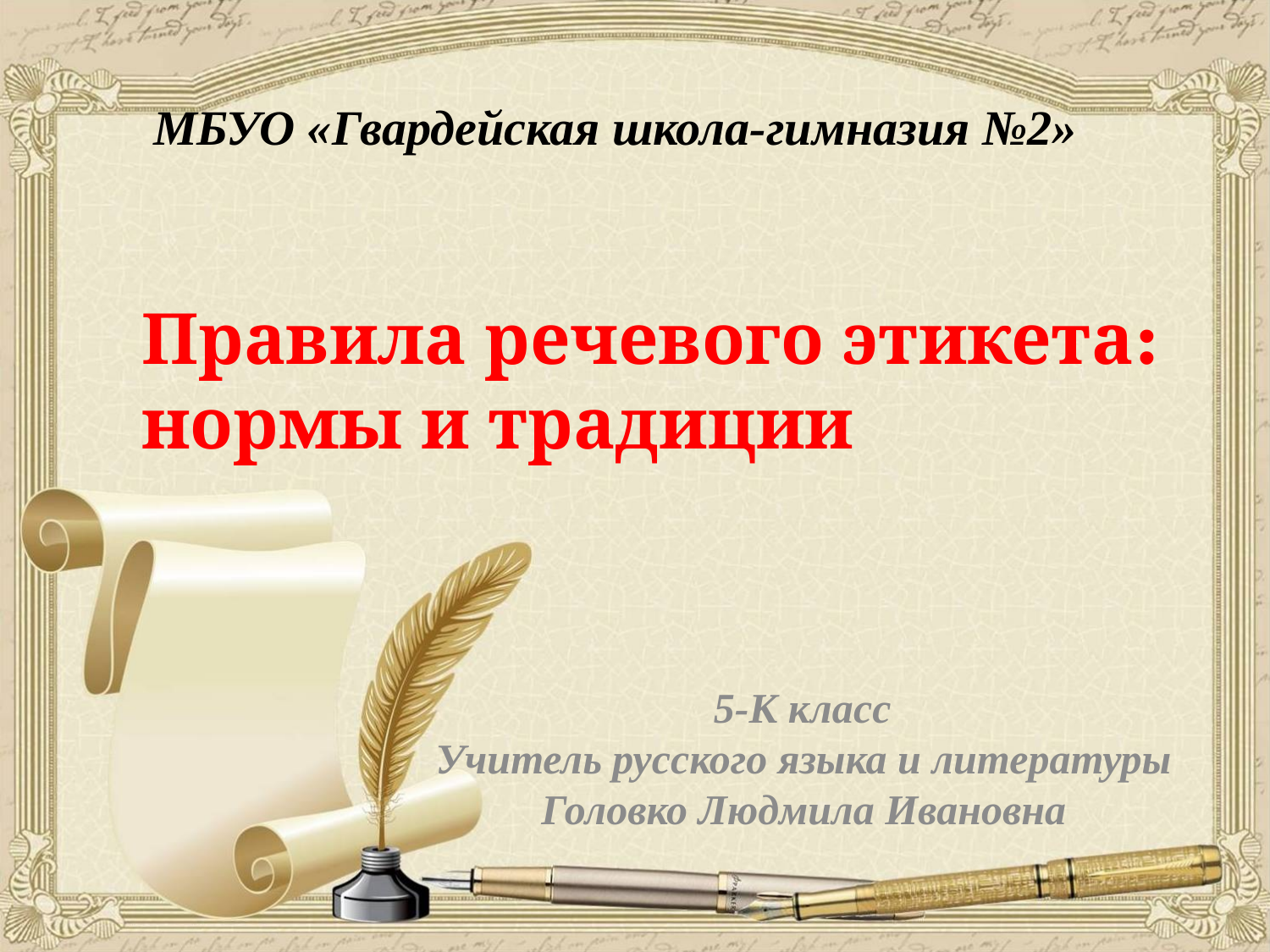

МБУО «Гвардейская школа-гимназия №2»

Правила речевого этикета: нормы и традиции
 5-К класс
Учитель русского языка и литературы Головко Людмила Ивановна